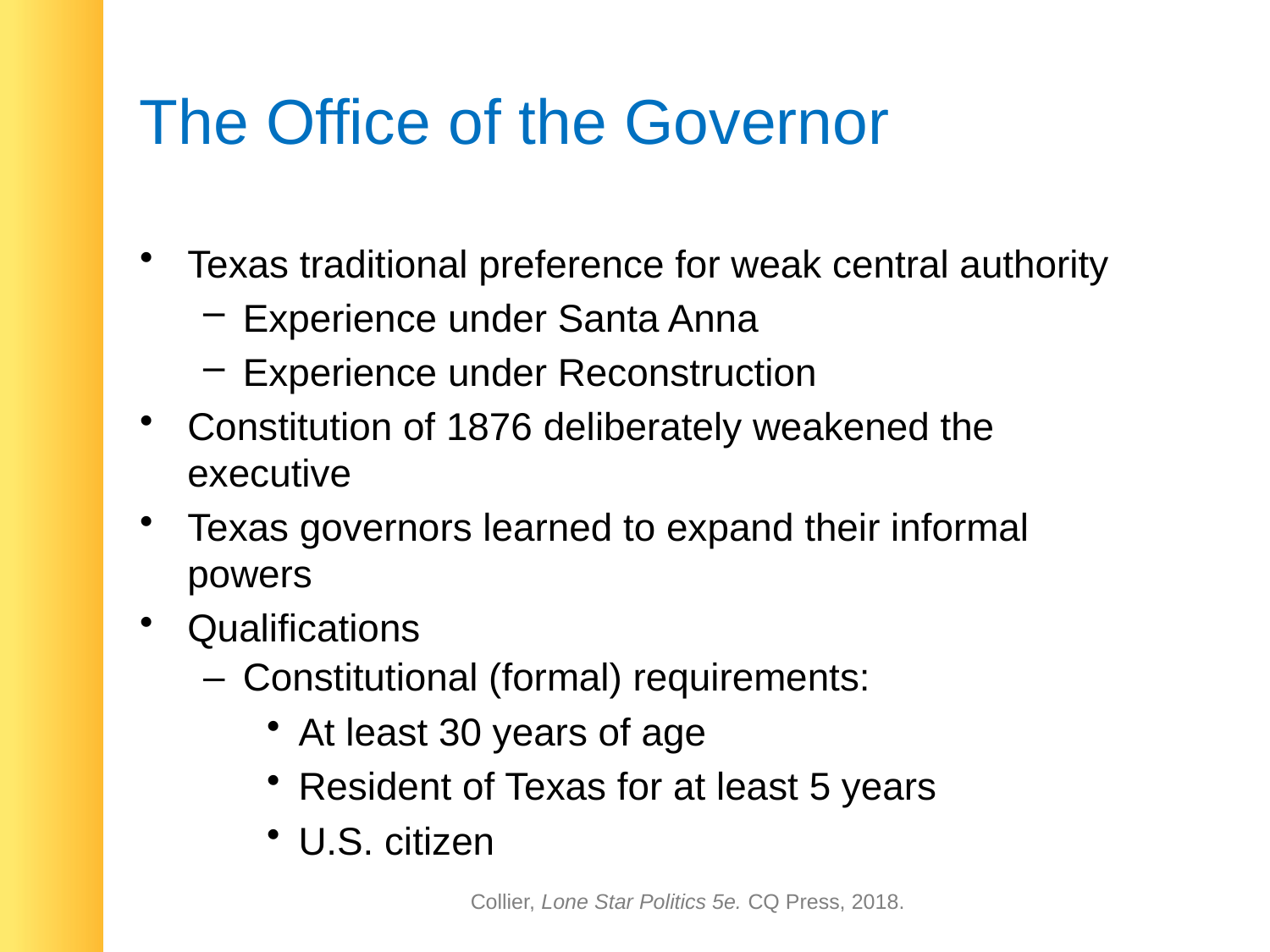

# The Office of the Governor
Texas traditional preference for weak central authority
Experience under Santa Anna
Experience under Reconstruction
Constitution of 1876 deliberately weakened the executive
Texas governors learned to expand their informal powers
Qualifications
Constitutional (formal) requirements:
At least 30 years of age
Resident of Texas for at least 5 years
U.S. citizen

Collier, Lone Star Politics 5e. CQ Press, 2018.